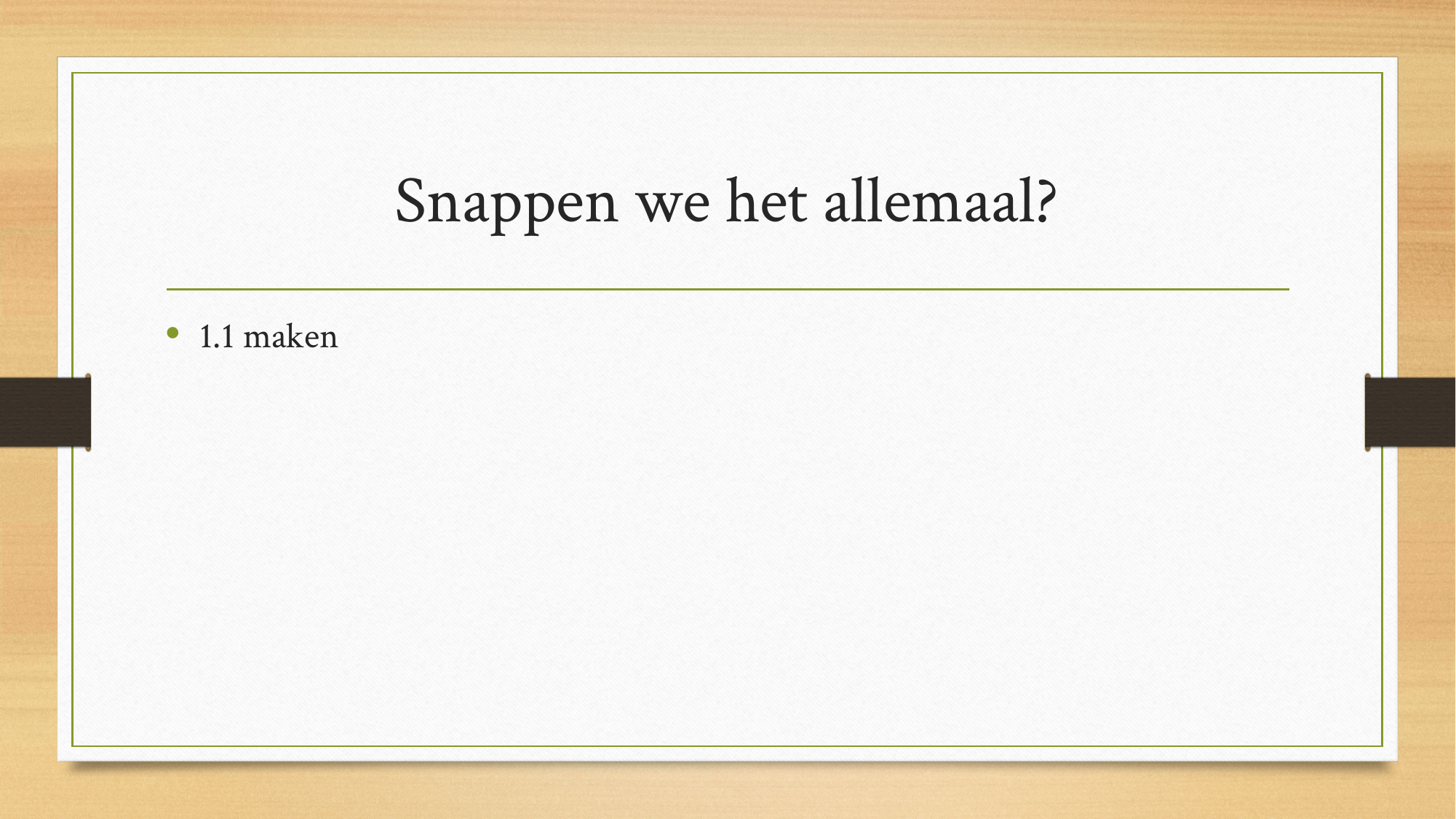

# Snappen we het allemaal?
1.1 maken